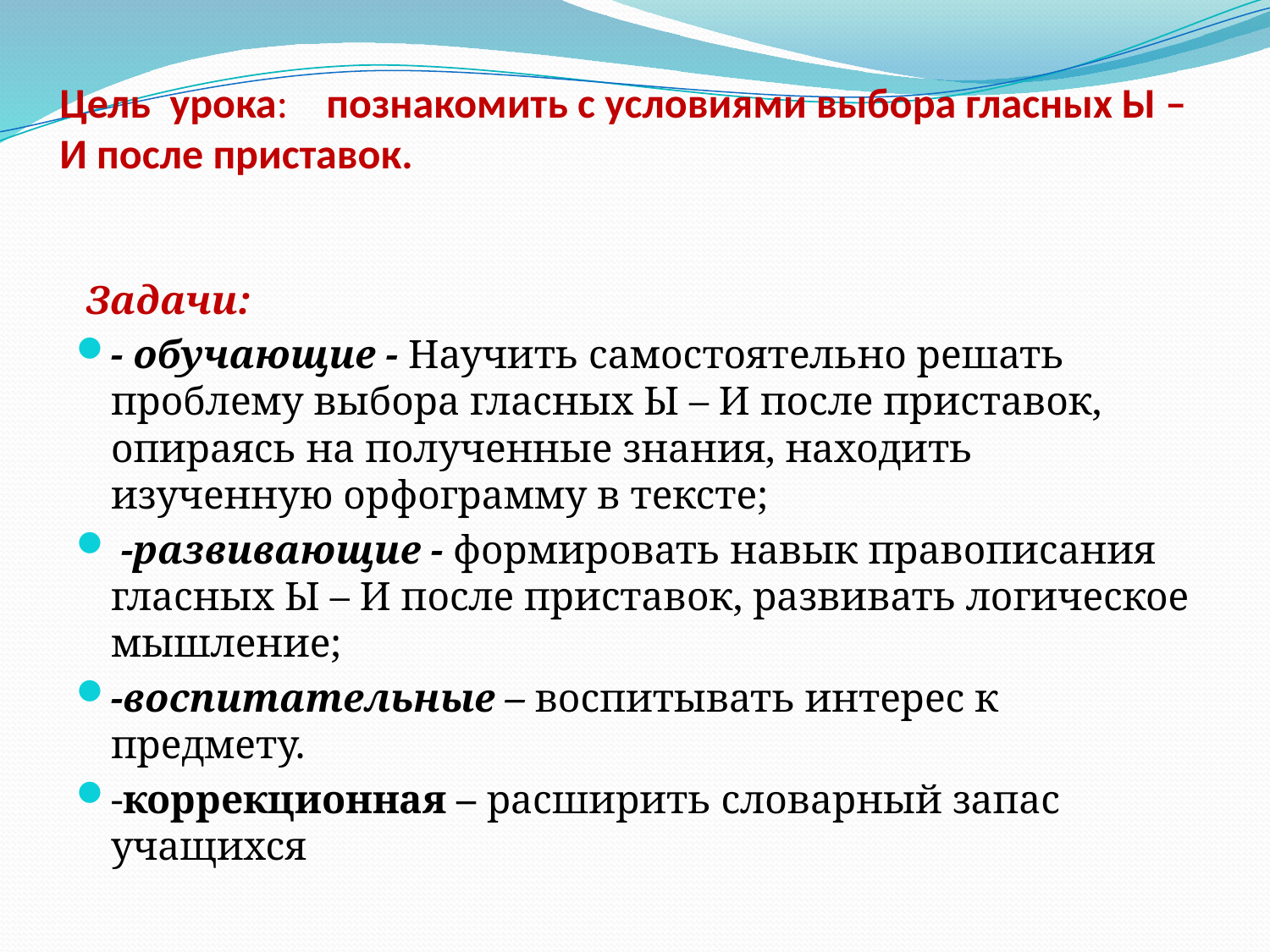

# Цель  урока:    познакомить с условиями выбора гласных Ы – И после приставок.
 Задачи:
- обучающие - Научить самостоятельно решать проблему выбора гласных Ы – И после приставок, опираясь на полученные знания, находить изученную орфограмму в тексте;
 -развивающие - формировать навык правописания гласных Ы – И после приставок, развивать логическое мышление;
-воспитательные – воспитывать интерес к предмету.
-коррекционная – расширить словарный запас учащихся